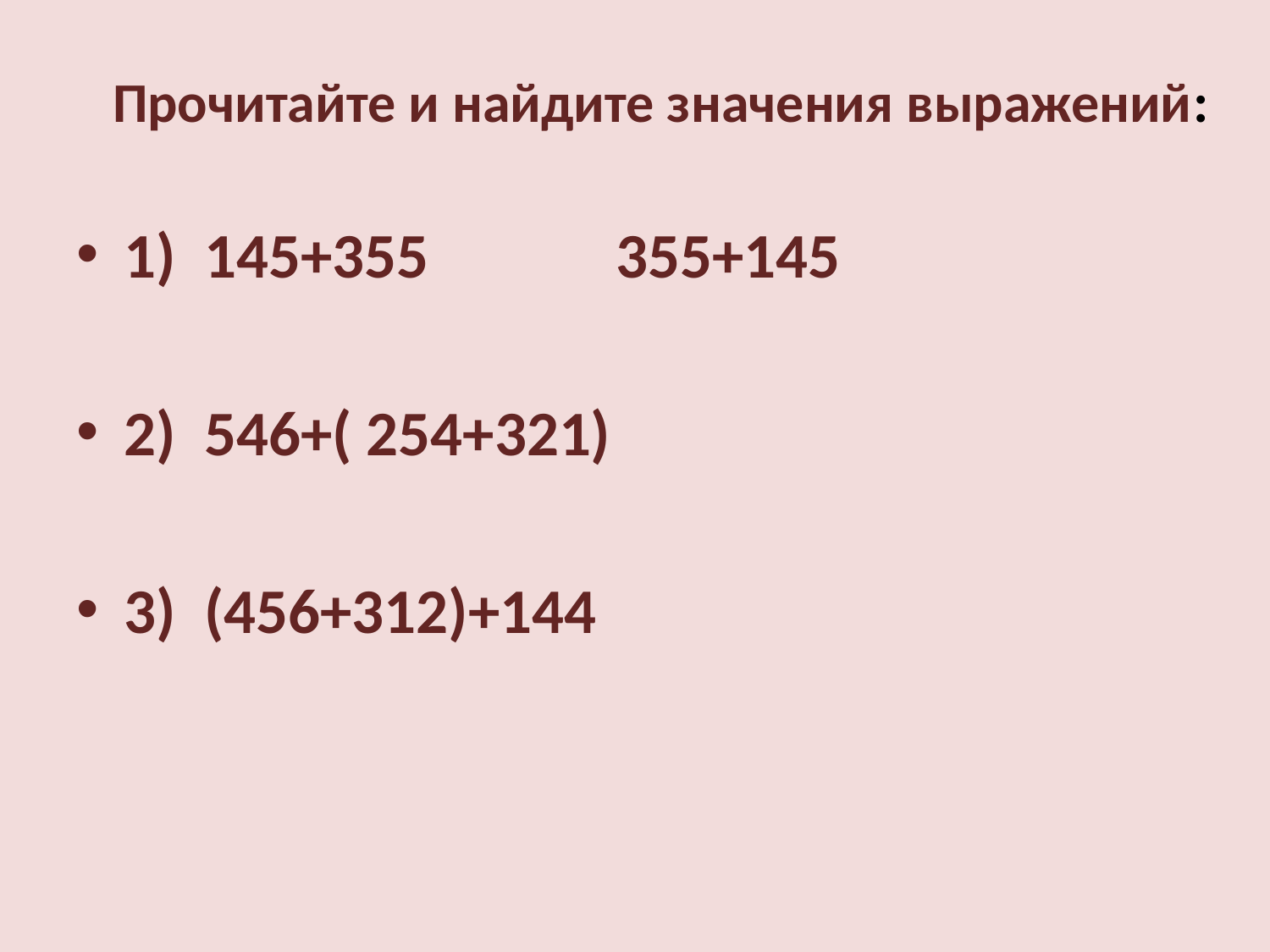

# Прочитайте и найдите значения выражений:
1)  145+355             355+145

2)  546+( 254+321)

3)  (456+312)+144